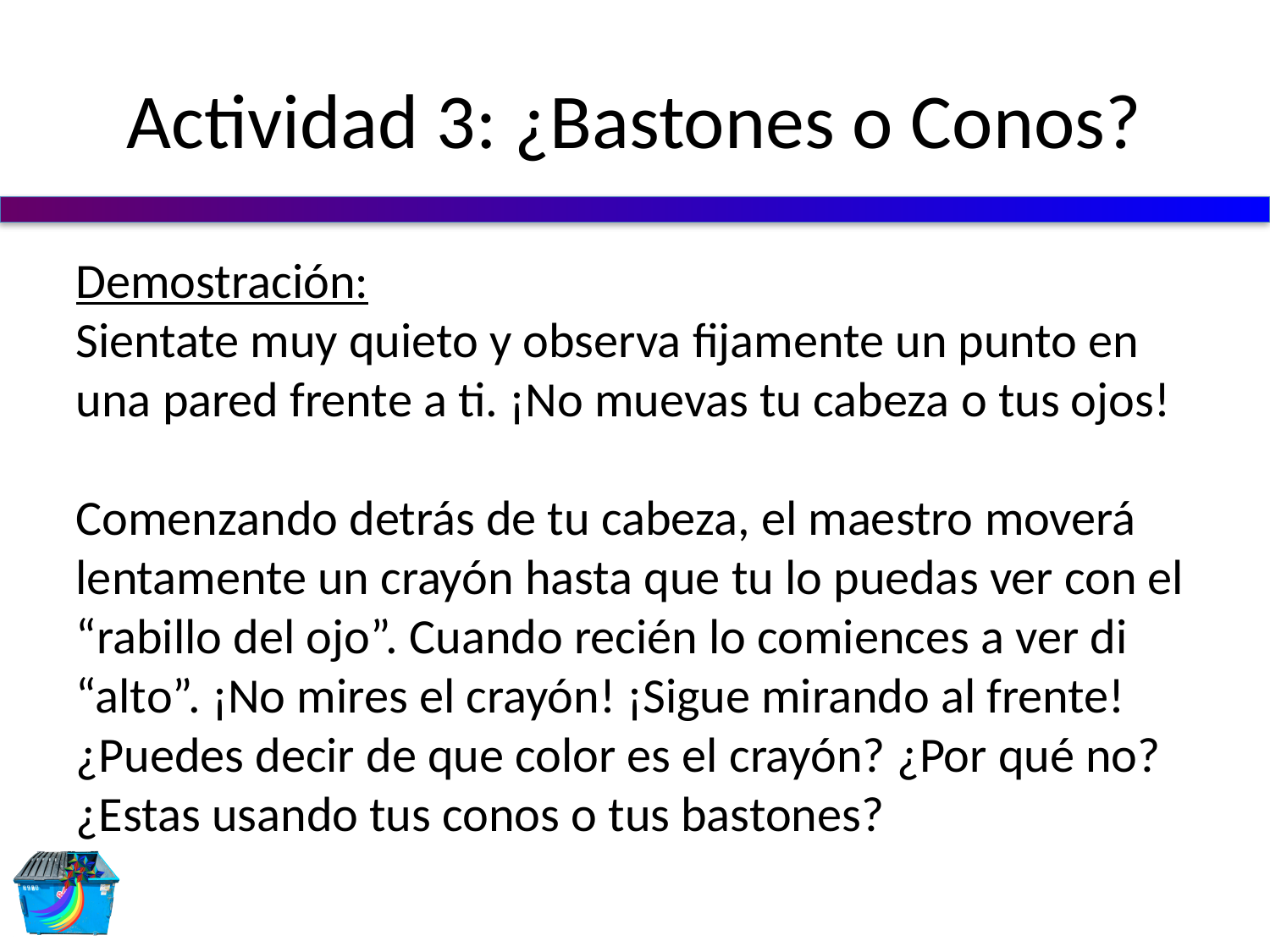

# Actividad 3: ¿Bastones o Conos?
Demostración:
Sientate muy quieto y observa fijamente un punto en una pared frente a ti. ¡No muevas tu cabeza o tus ojos!

Comenzando detrás de tu cabeza, el maestro moverá lentamente un crayón hasta que tu lo puedas ver con el “rabillo del ojo”. Cuando recién lo comiences a ver di “alto”. ¡No mires el crayón! ¡Sigue mirando al frente! ¿Puedes decir de que color es el crayón? ¿Por qué no? ¿Estas usando tus conos o tus bastones?